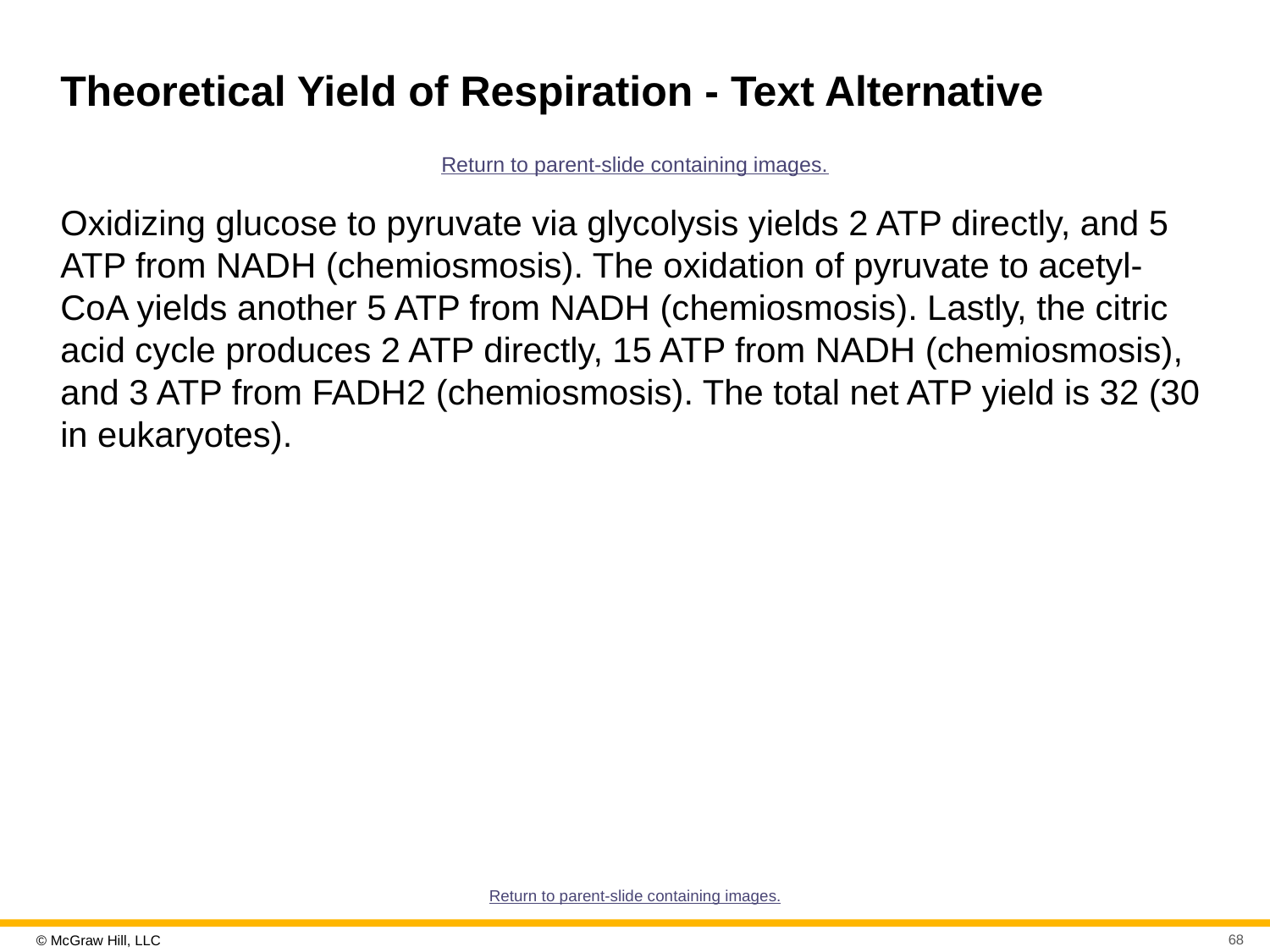

# Theoretical Yield of Respiration - Text Alternative
Return to parent-slide containing images.
Oxidizing glucose to pyruvate via glycolysis yields 2 ATP directly, and 5 ATP from NADH (chemiosmosis). The oxidation of pyruvate to acetyl-CoA yields another 5 ATP from NADH (chemiosmosis). Lastly, the citric acid cycle produces 2 ATP directly, 15 ATP from NADH (chemiosmosis), and 3 ATP from FADH2 (chemiosmosis). The total net ATP yield is 32 (30 in eukaryotes).
Return to parent-slide containing images.
68